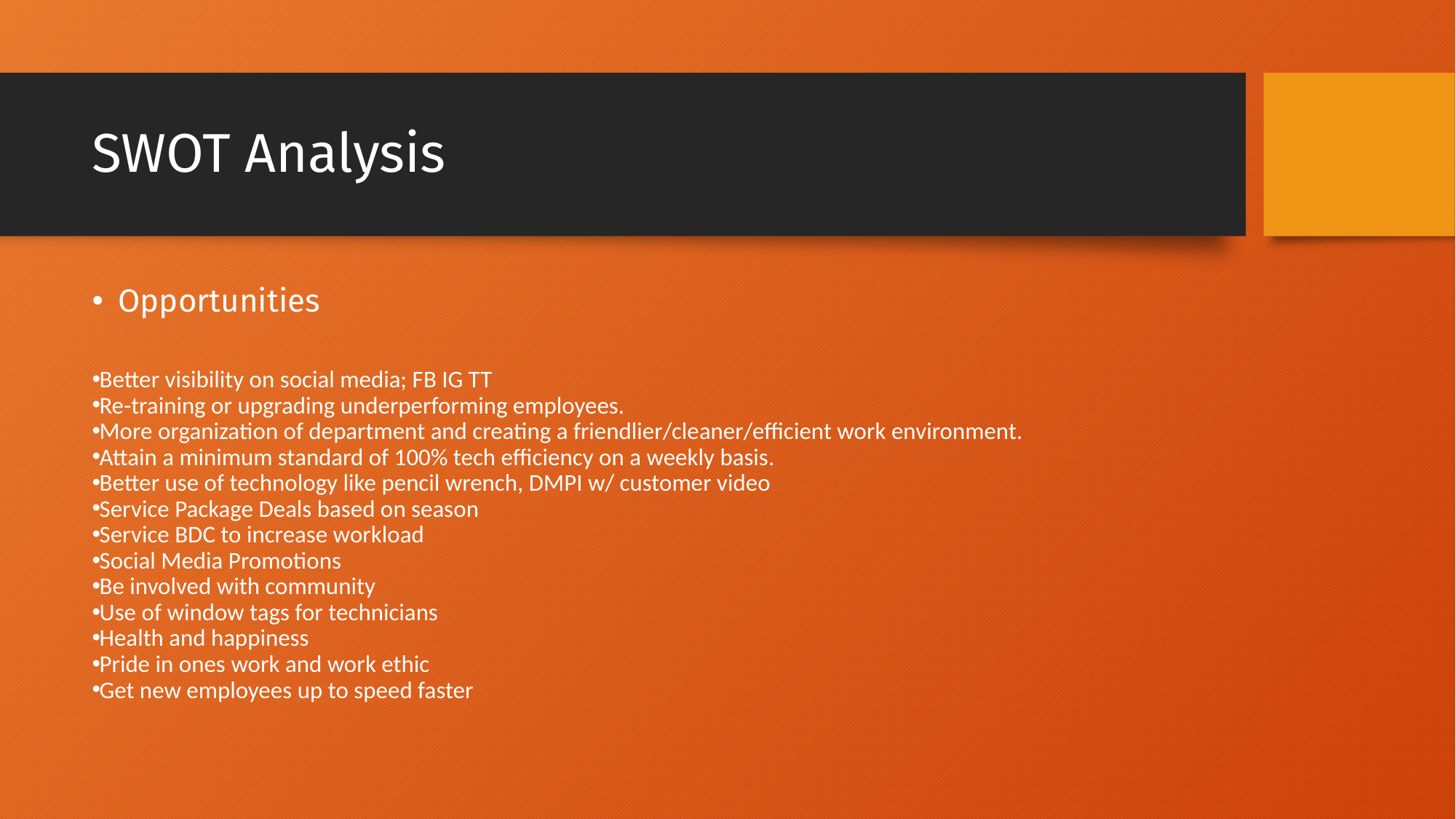

# SWOT Analysis
Opportunities

Better visibility on social media; FB IG TT
Re-training or upgrading underperforming employees.
More organization of department and creating a friendlier/cleaner/efficient work environment.
Attain a minimum standard of 100% tech efficiency on a weekly basis.
Better use of technology like pencil wrench, DMPI w/ customer video
Service Package Deals based on season
Service BDC to increase workload
Social Media Promotions
Be involved with community
Use of window tags for technicians
Health and happiness
Pride in ones work and work ethic
Get new employees up to speed faster